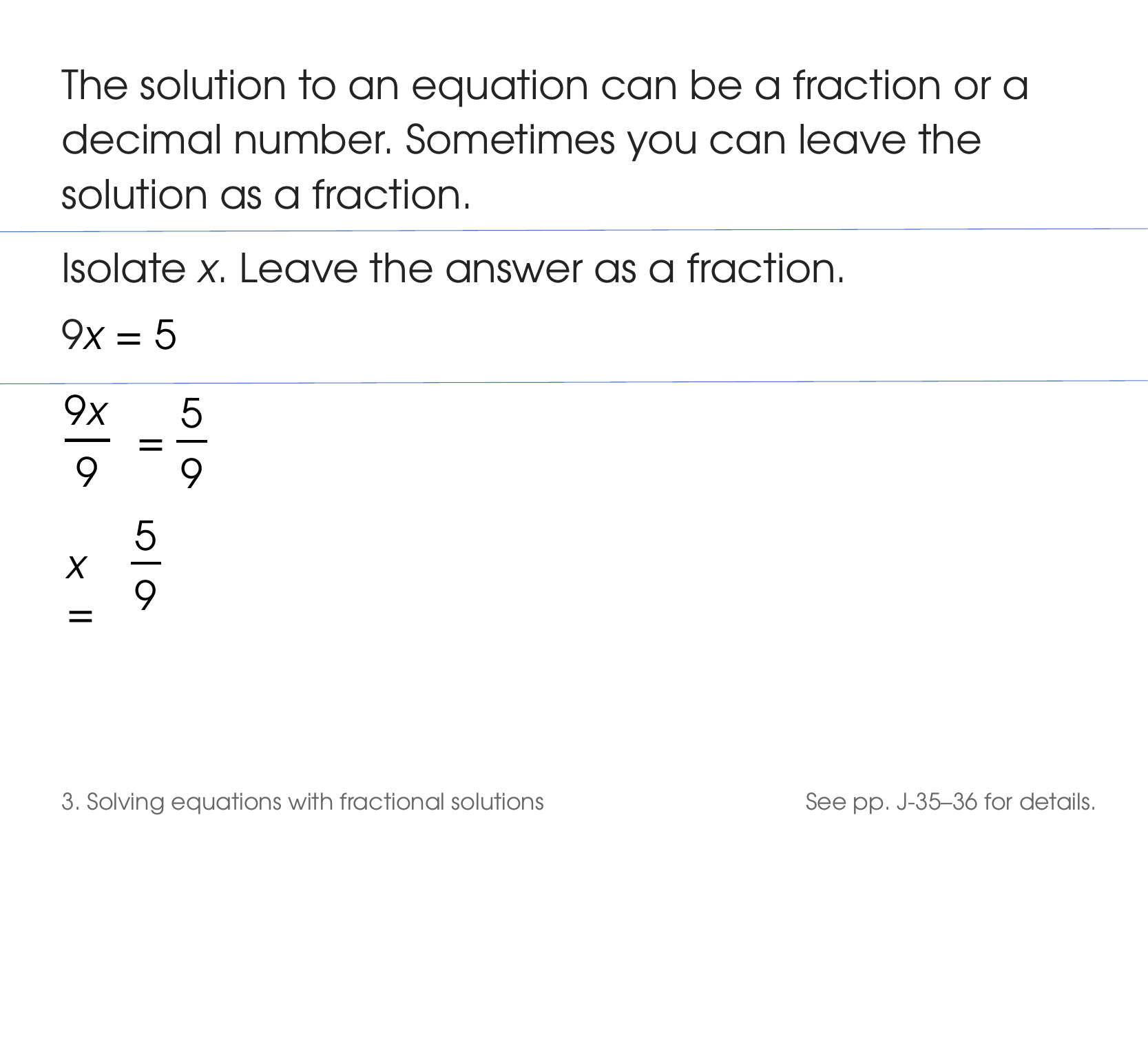

The solution to an equation can be a fraction or a decimal number. Sometimes you can leave the solution as a fraction.
Isolate x. Leave the answer as a fraction.
9x = 5
9x
5
9
=
 9
5
9
x =
3. Solving equations with fractional solutions
See pp. J-35–36 for details.